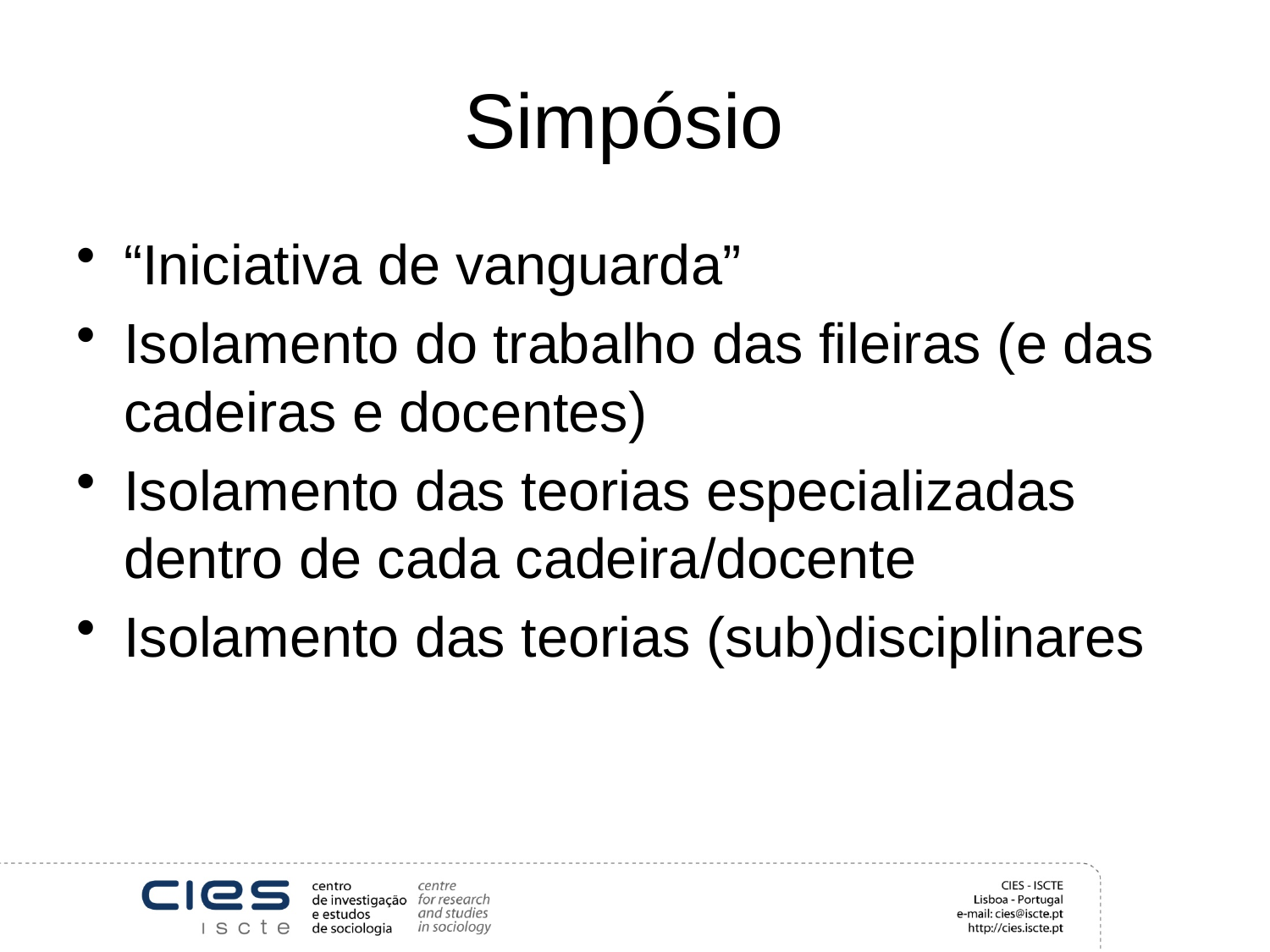

# Simpósio
“Iniciativa de vanguarda”
Isolamento do trabalho das fileiras (e das cadeiras e docentes)
Isolamento das teorias especializadas dentro de cada cadeira/docente
Isolamento das teorias (sub)disciplinares